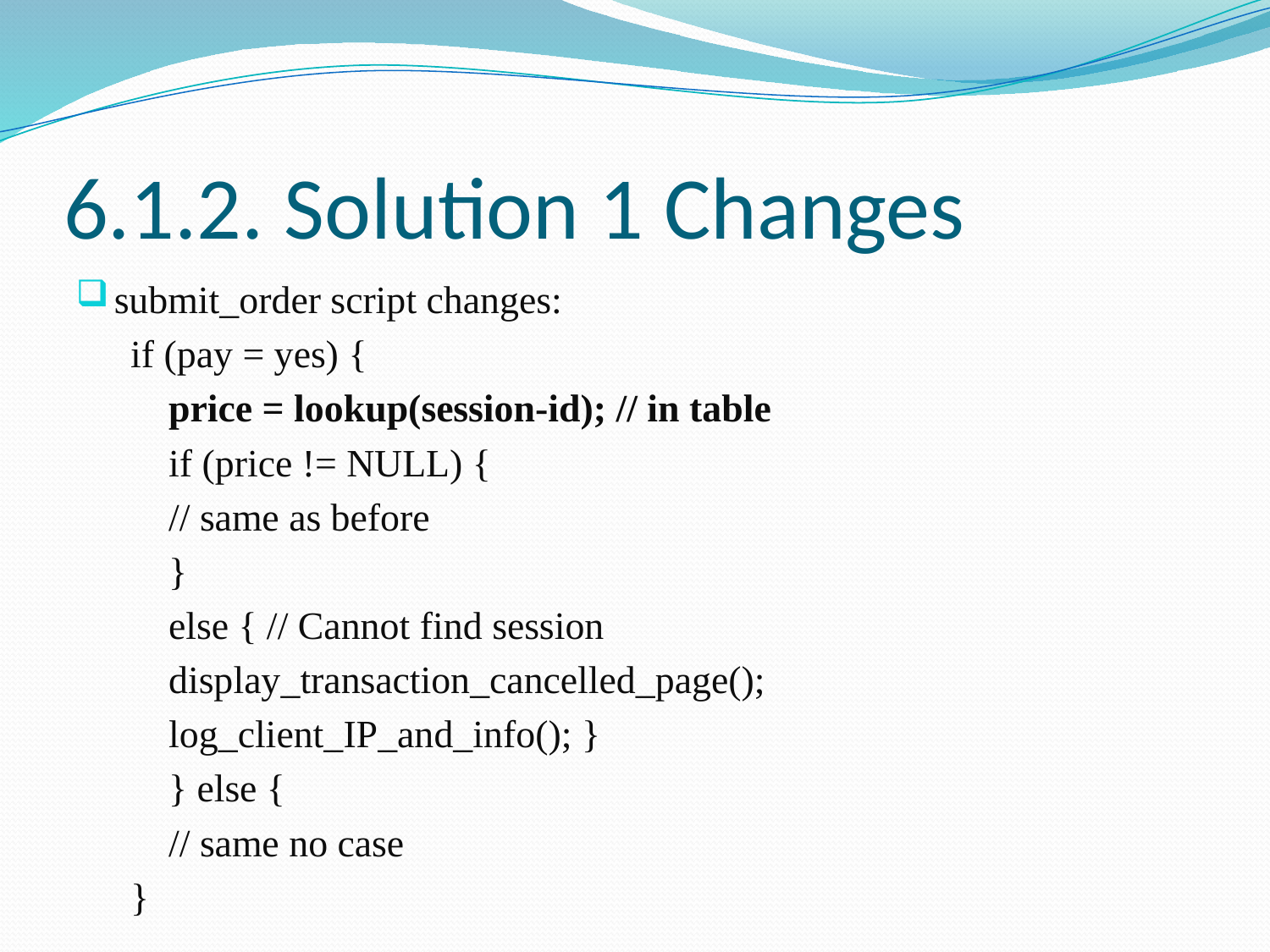

# 6.1.2. Solution 1 Changes
submit_order script changes:
if (pay = yes) {
price = lookup(session-id); // in table
if (price != NULL) {
// same as before
}
else { // Cannot find session
display_transaction_cancelled_page();
log_client_IP_and_info(); }
} else {
// same no case
}